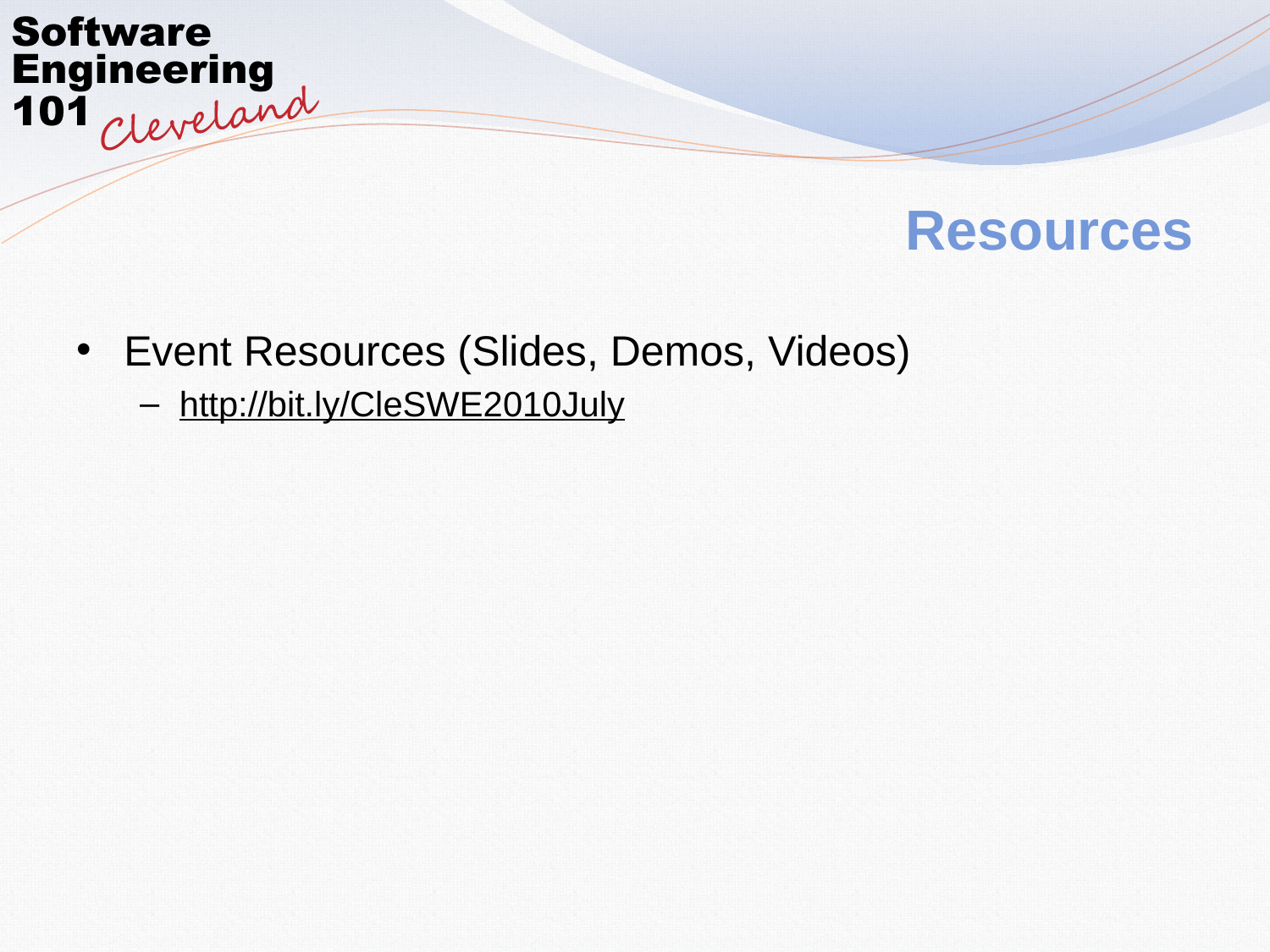

# Resources
Event Resources (Slides, Demos, Videos)
http://bit.ly/CleSWE2010July